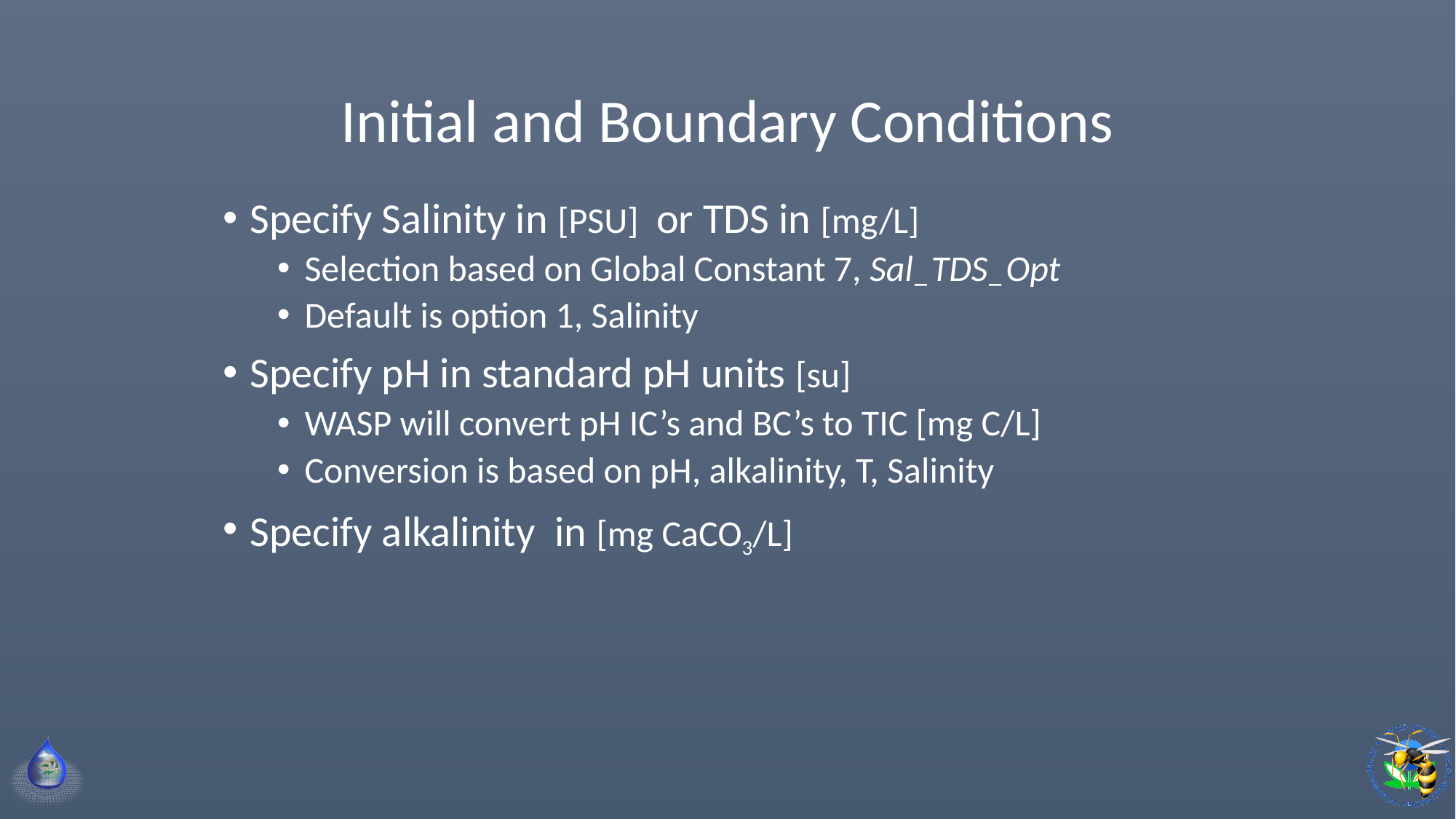

# Initial and Boundary Conditions
Specify Salinity in [PSU]  or TDS in [mg/L]
Selection based on Global Constant 7, Sal_TDS_Opt
Default is option 1, Salinity
Specify pH in standard pH units [su]
WASP will convert pH IC’s and BC’s to TIC [mg C/L]
Conversion is based on pH, alkalinity, T, Salinity
Specify alkalinity  in [mg CaCO3/L]